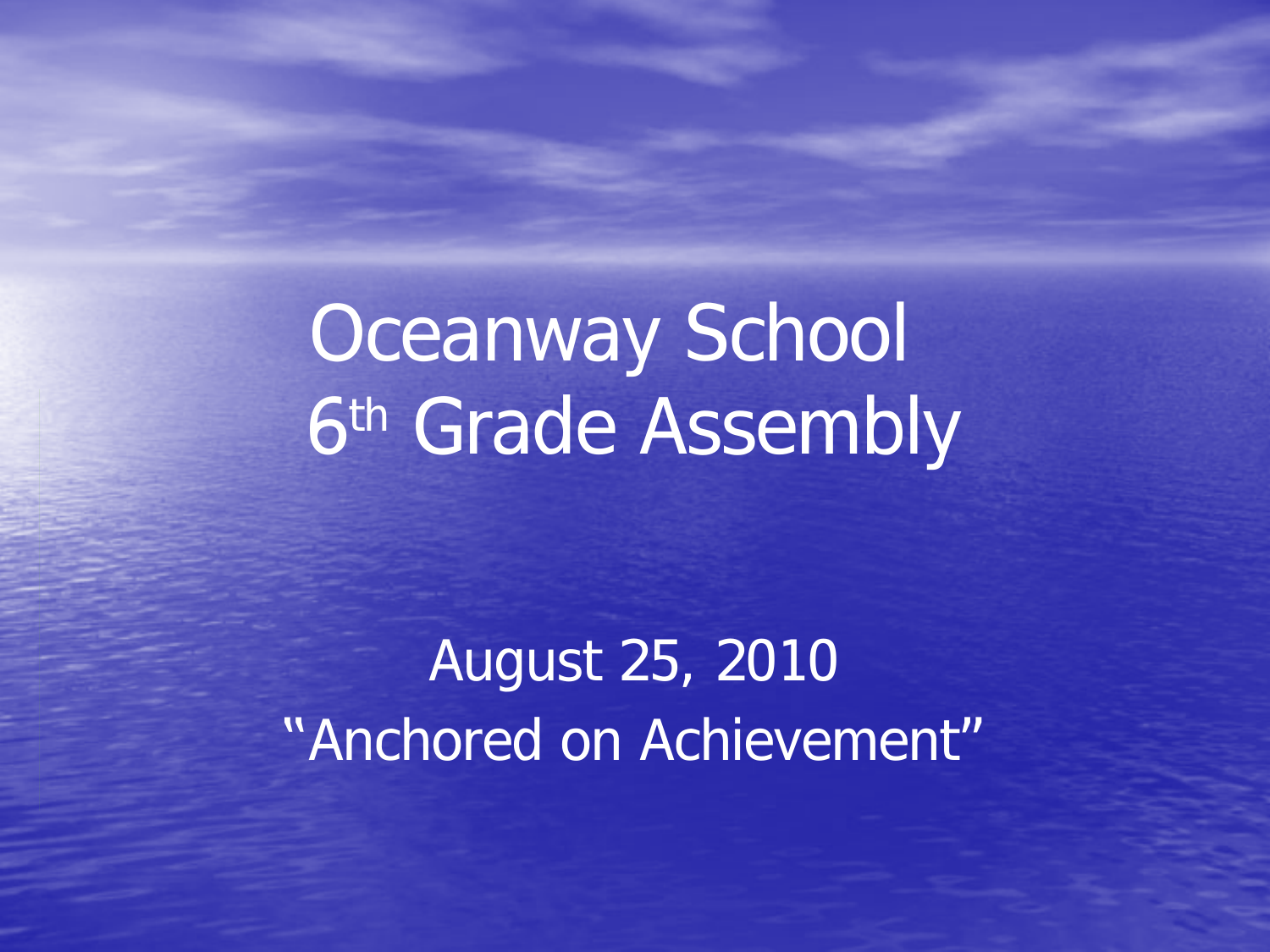

# Oceanway School 6th Grade Assembly

August 25, 2010
“Anchored on Achievement”